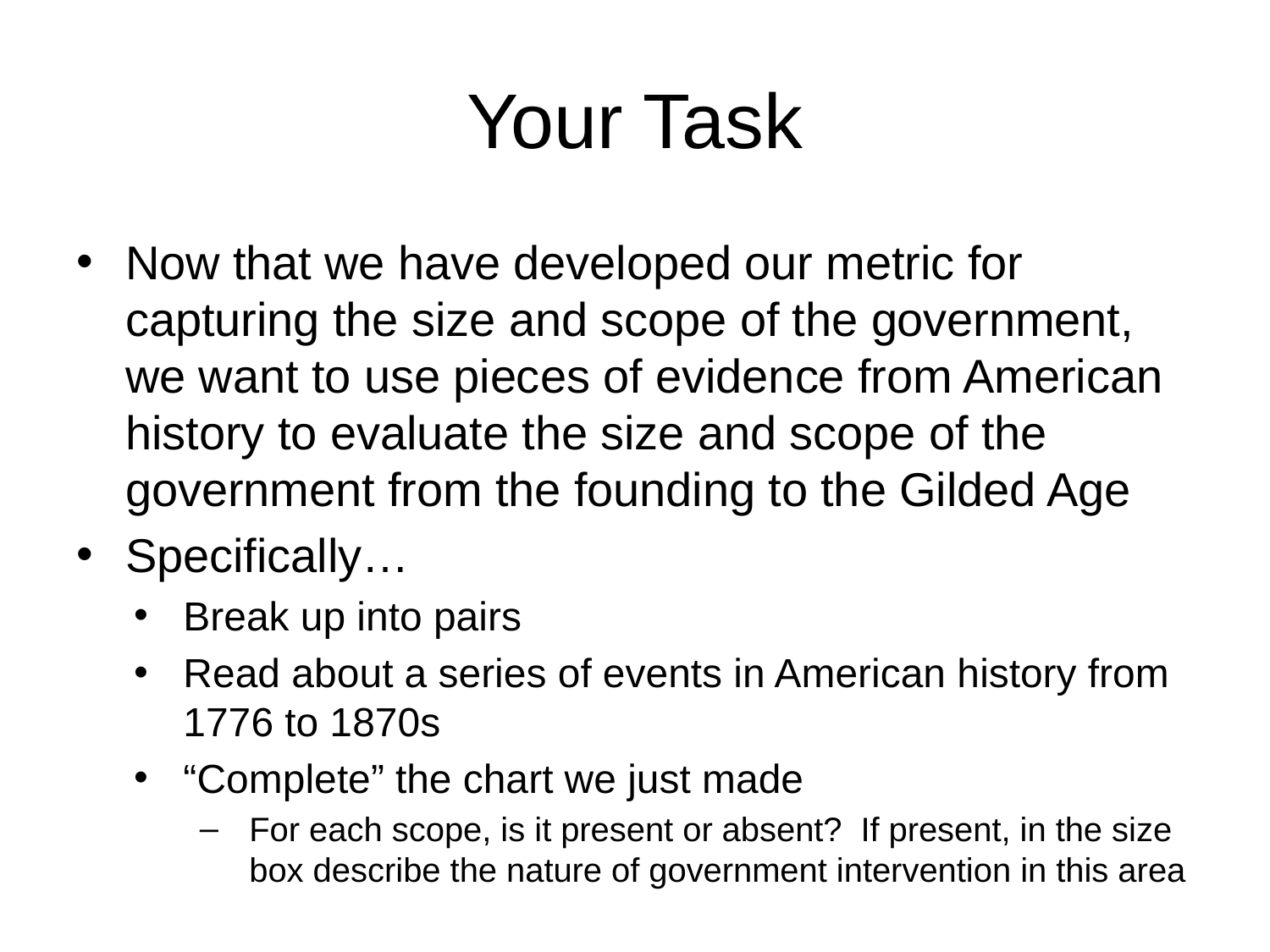

# Your Task
Now that we have developed our metric for capturing the size and scope of the government, we want to use pieces of evidence from American history to evaluate the size and scope of the government from the founding to the Gilded Age
Specifically…
Break up into pairs
Read about a series of events in American history from 1776 to 1870s
“Complete” the chart we just made
For each scope, is it present or absent?  If present, in the size box describe the nature of government intervention in this area